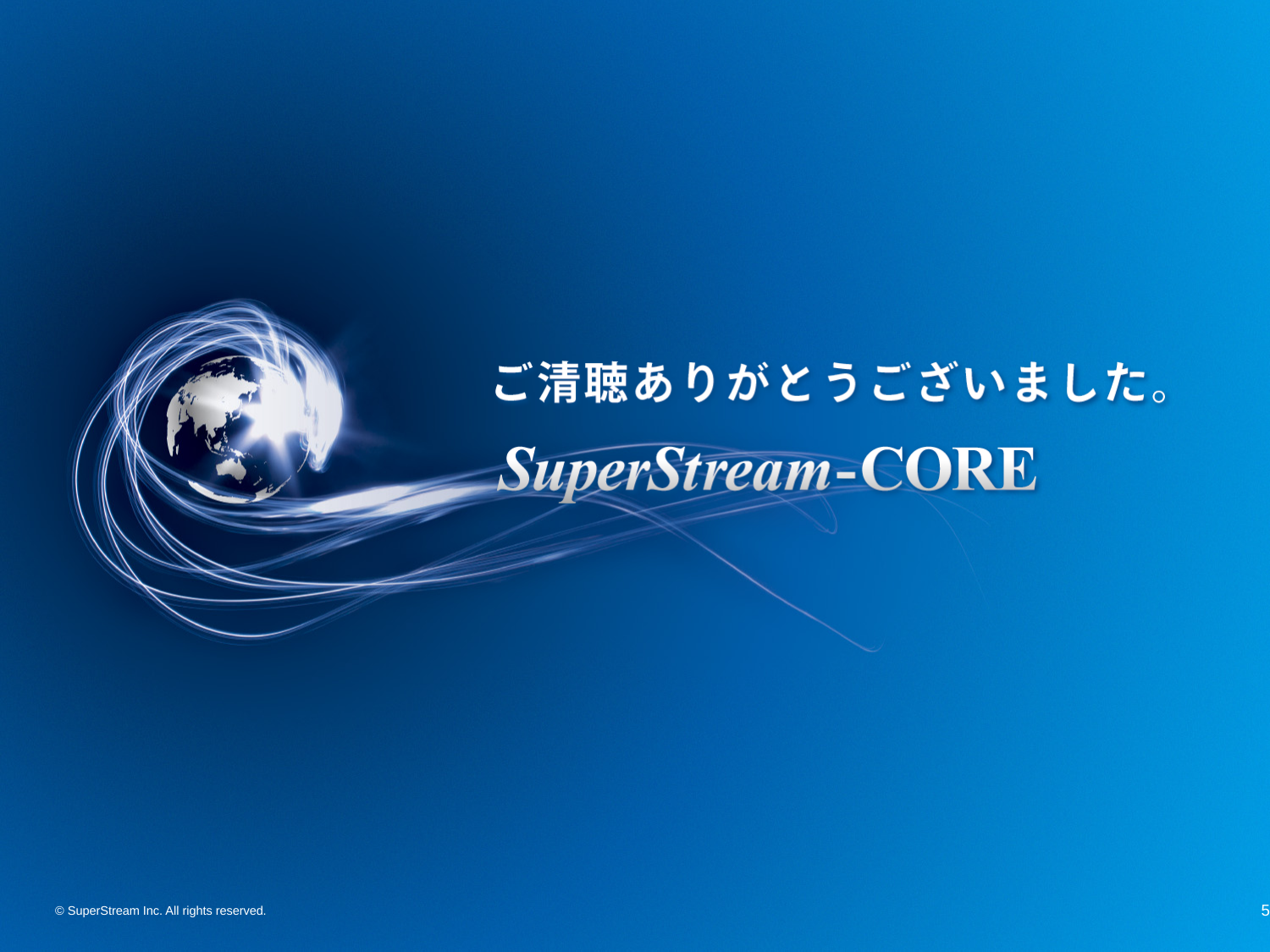

© SuperStream Inc. All rights reserved.
5